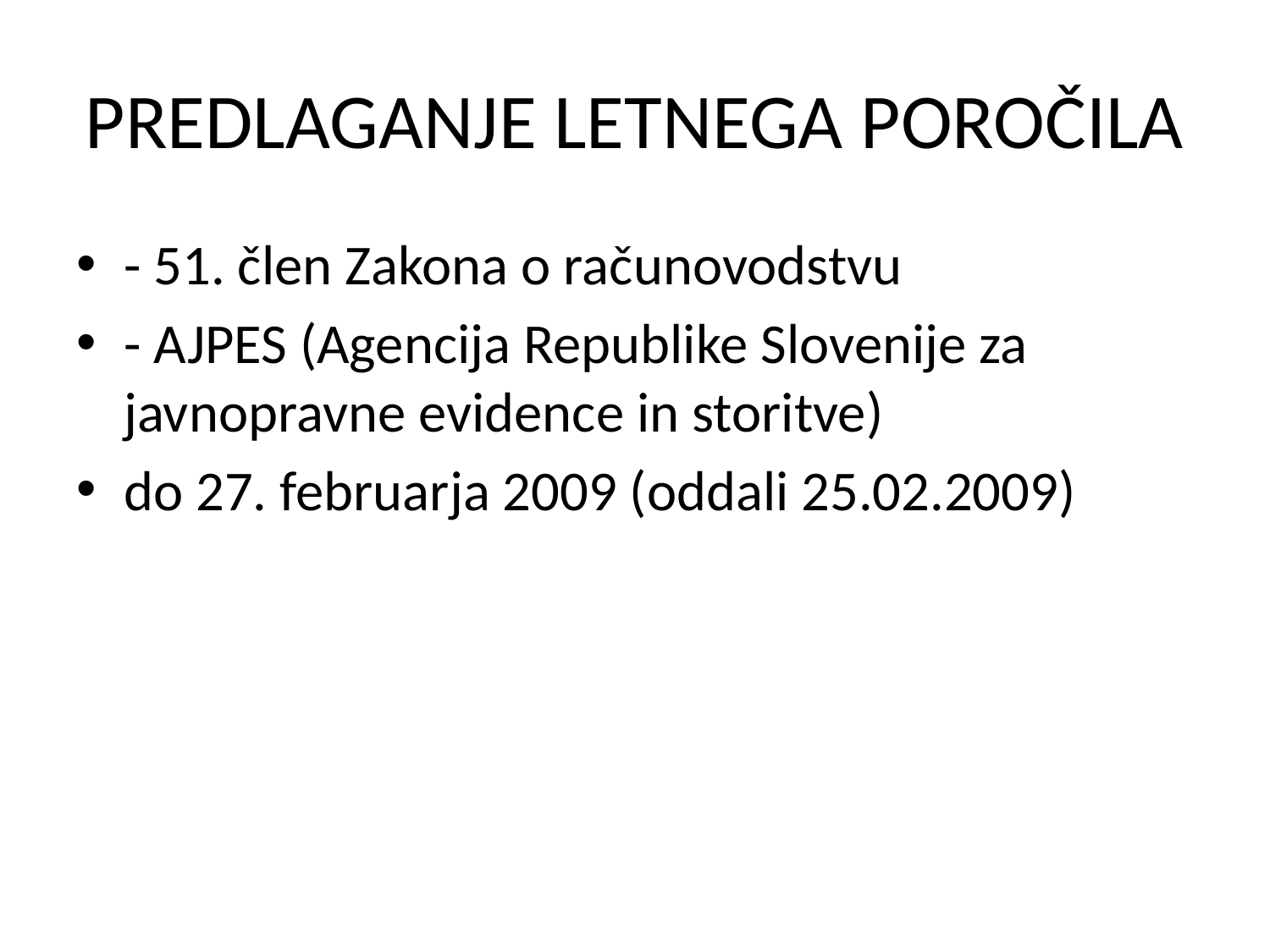

# PREDLAGANJE LETNEGA POROČILA
- 51. člen Zakona o računovodstvu
- AJPES (Agencija Republike Slovenije za javnopravne evidence in storitve)
do 27. februarja 2009 (oddali 25.02.2009)